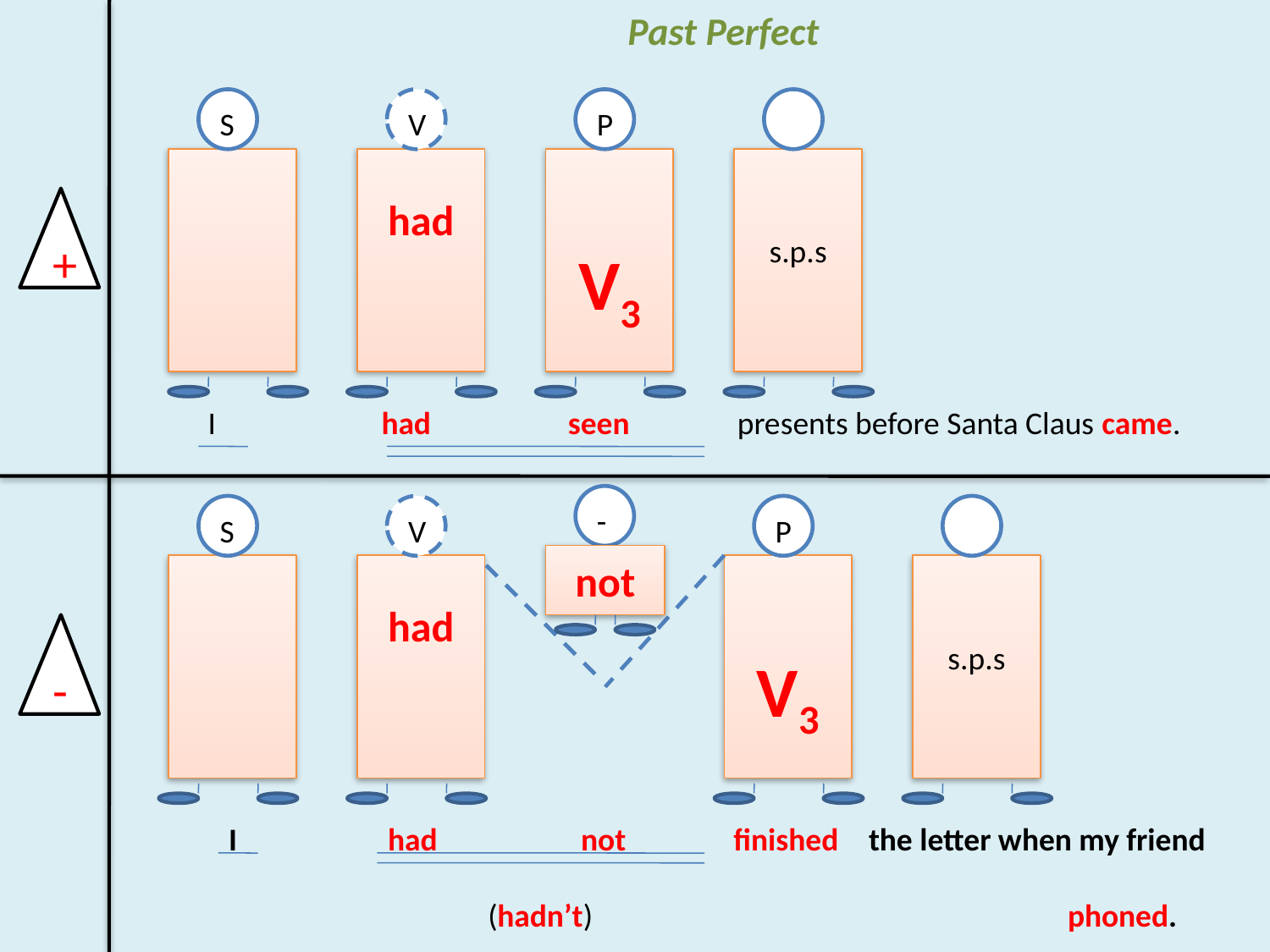

Past Perfect
S
V
P

had

V3

s.p.s
+

            I                       had                   seen               presents before Santa Claus came.
-
S
V
P

not

had

V3

s.p.s

-

        I                     had                    not               finished    the letter when my friend
                                            (hadn’t)                                                                  phoned.